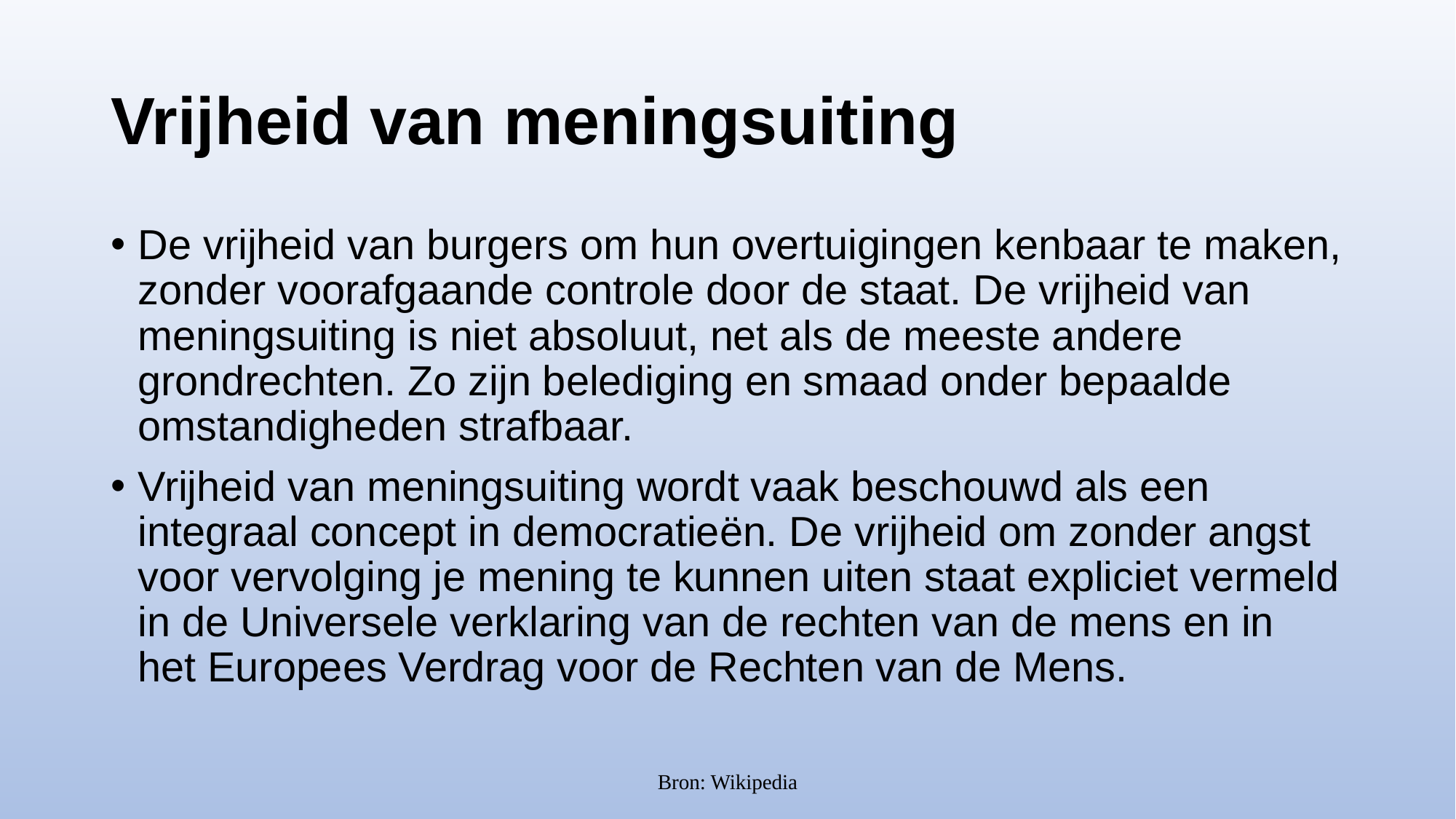

# Vrijheid van meningsuiting
De vrijheid van burgers om hun overtuigingen kenbaar te maken, zonder voorafgaande controle door de staat. De vrijheid van meningsuiting is niet absoluut, net als de meeste andere grondrechten. Zo zijn belediging en smaad onder bepaalde omstandigheden strafbaar.
Vrijheid van meningsuiting wordt vaak beschouwd als een integraal concept in democratieën. De vrijheid om zonder angst voor vervolging je mening te kunnen uiten staat expliciet vermeld in de Universele verklaring van de rechten van de mens en in het Europees Verdrag voor de Rechten van de Mens.

Bron: Wikipedia